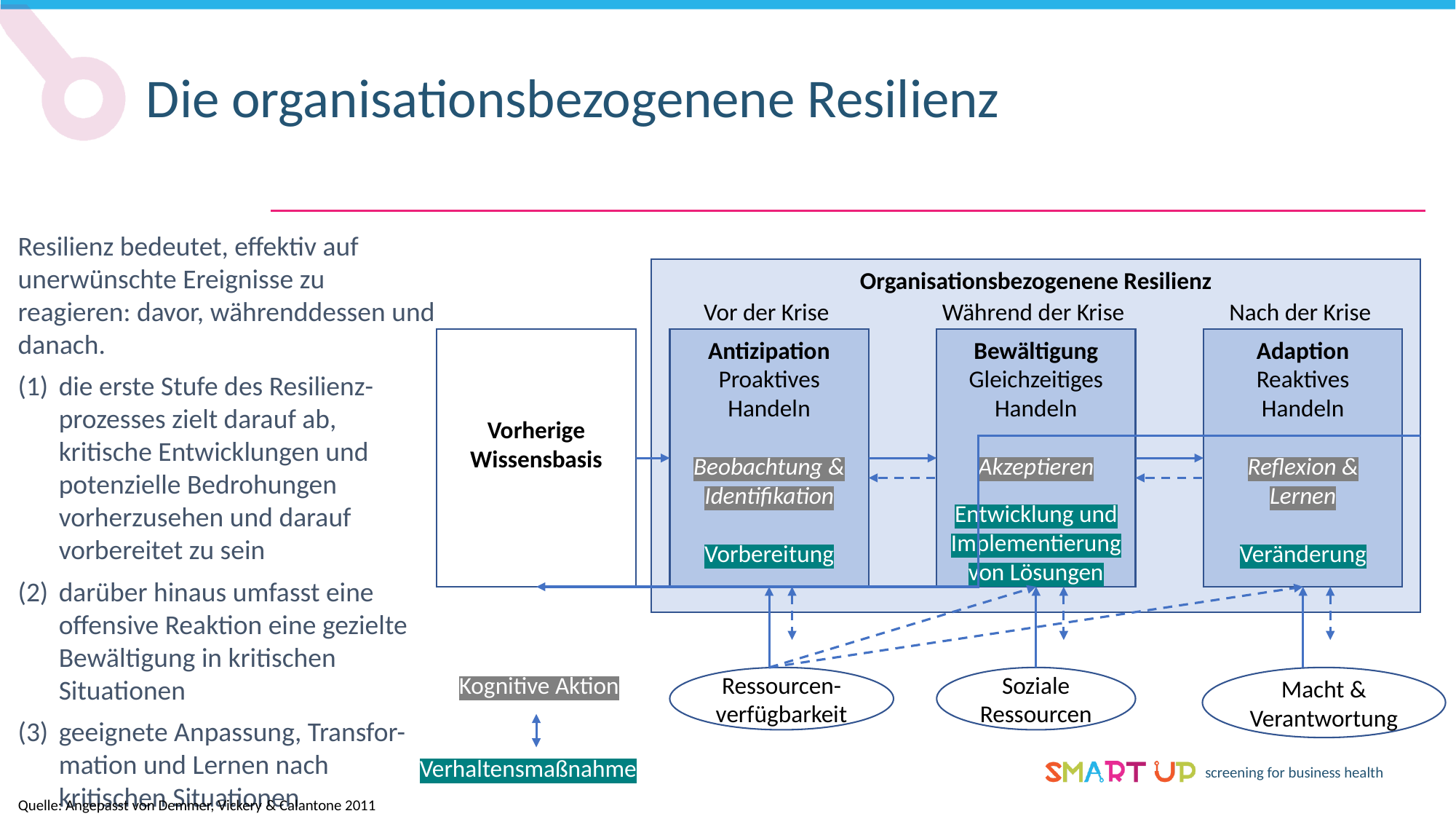

Die organisationsbezogenene Resilienz
Resilienz bedeutet, effektiv auf unerwünschte Ereignisse zu reagieren: davor, währenddessen und danach.
die erste Stufe des Resilienz-prozesses zielt darauf ab, kritische Entwicklungen und potenzielle Bedrohungen vorherzusehen und darauf vorbereitet zu sein
darüber hinaus umfasst eine offensive Reaktion eine gezielte Bewältigung in kritischen Situationen
geeignete Anpassung, Transfor-mation und Lernen nach kritischen Situationen

Organisationsbezogenene Resilienz
Vor der Krise
Während der Krise
Nach der Krise
Antizipation
Proaktives Handeln
Beobachtung & Identifikation

Vorbereitung

Vorherige Wissensbasis

Bewältigung
Gleichzeitiges Handeln

Akzeptieren
Entwicklung und Implementierung von Lösungen

Adaption
Reaktives Handeln

Reflexion & Lernen

Veränderung

Kognitive Aktion
Macht & Verantwortung
Ressourcen- verfügbarkeit
Soziale Ressourcen
Verhaltensmaßnahme
Quelle: Angepasst von Demmer, Vickery & Calantone 2011